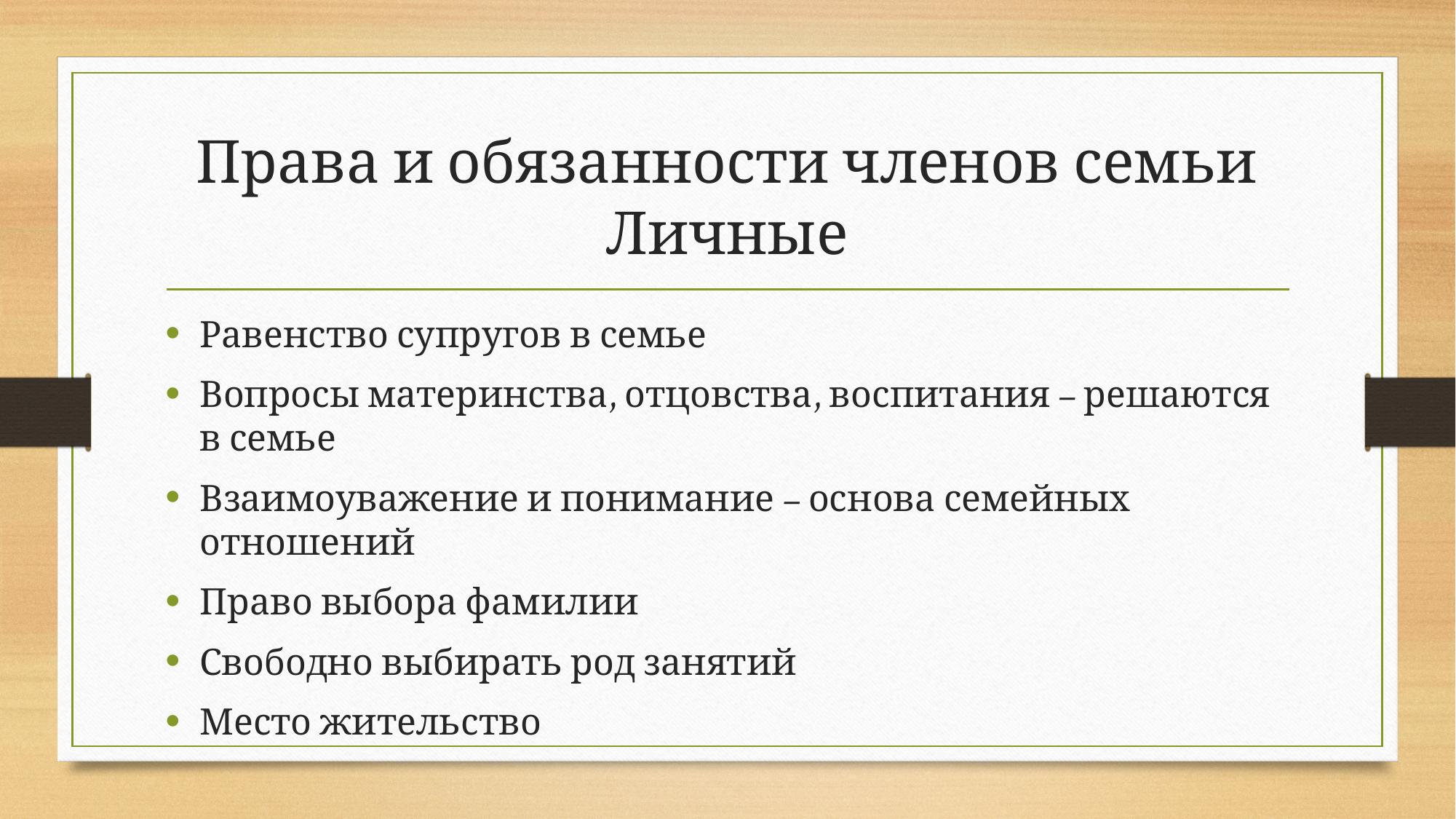

# Права и обязанности членов семьи Личные
Равенство супругов в семье
Вопросы материнства, отцовства, воспитания – решаются в семье
Взаимоуважение и понимание – основа семейных отношений
Право выбора фамилии
Свободно выбирать род занятий
Место жительство